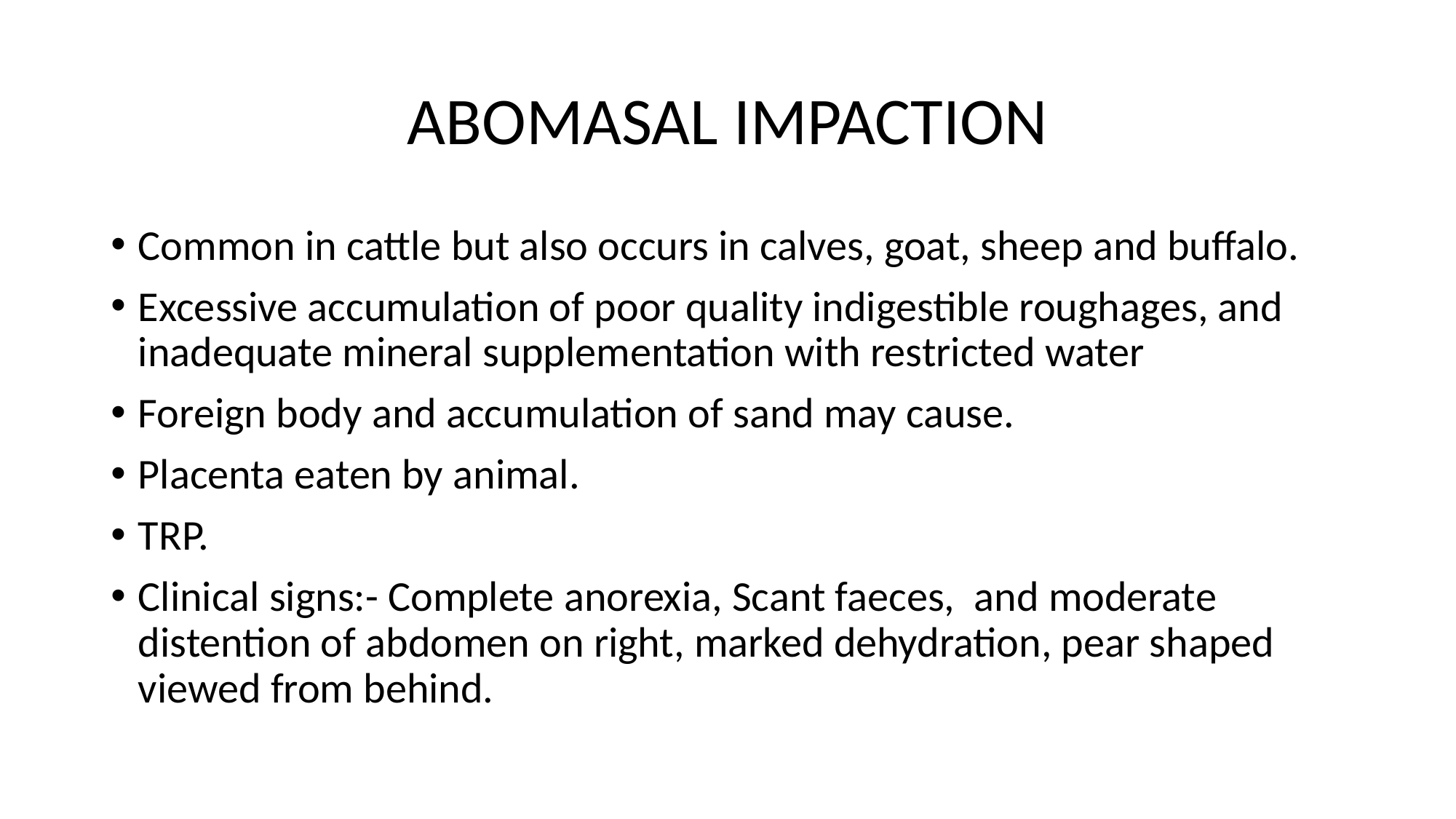

# ABOMASAL IMPACTION
Common in cattle but also occurs in calves, goat, sheep and buffalo.
Excessive accumulation of poor quality indigestible roughages, and inadequate mineral supplementation with restricted water
Foreign body and accumulation of sand may cause.
Placenta eaten by animal.
TRP.
Clinical signs:- Complete anorexia, Scant faeces,  and moderate distention of abdomen on right, marked dehydration, pear shaped viewed from behind.